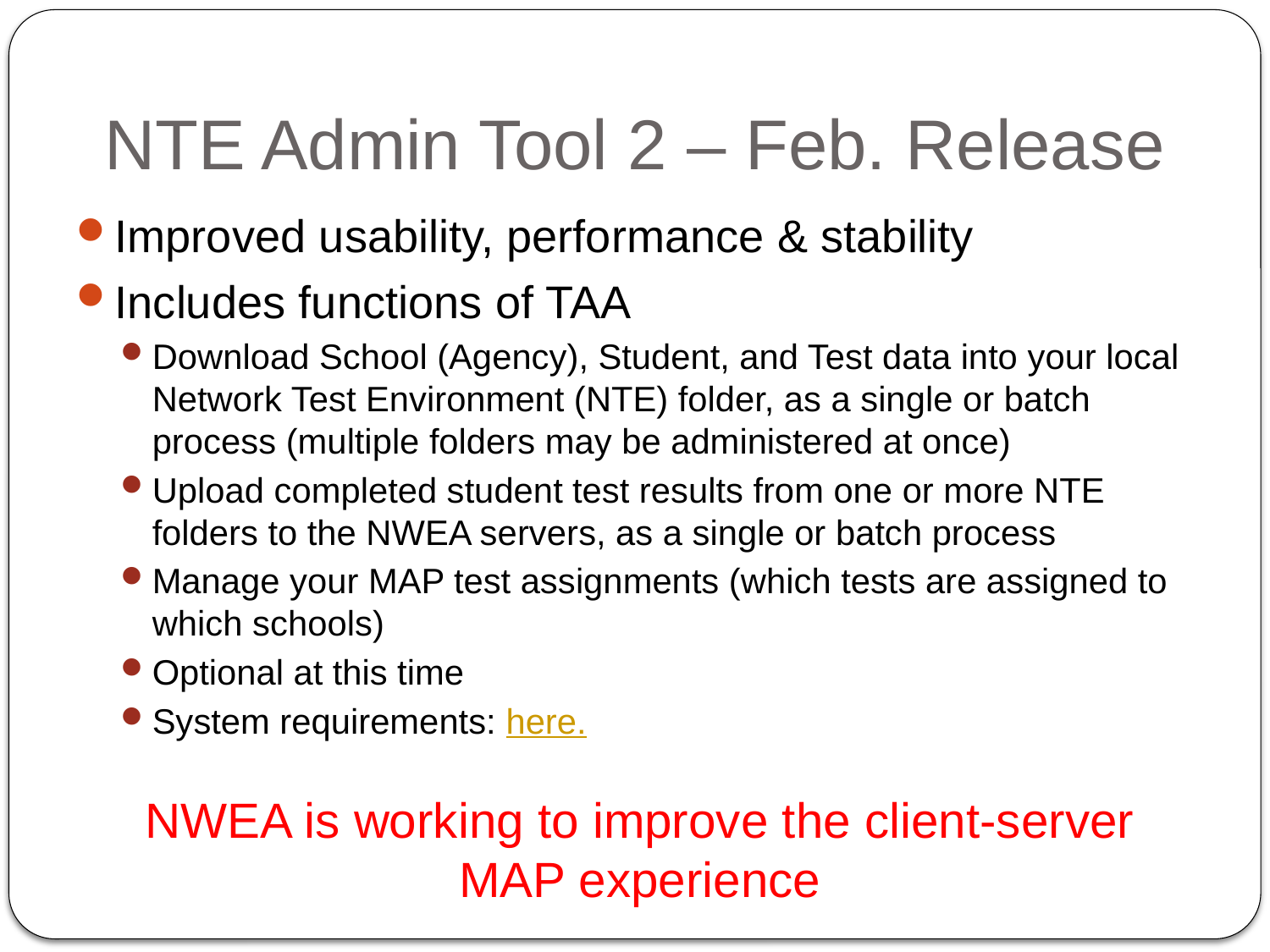

# NTE Admin Tool 2 – Feb. Release
Improved usability, performance & stability
Includes functions of TAA
Download School (Agency), Student, and Test data into your local Network Test Environment (NTE) folder, as a single or batch process (multiple folders may be administered at once)
Upload completed student test results from one or more NTE folders to the NWEA servers, as a single or batch process
Manage your MAP test assignments (which tests are assigned to which schools)
Optional at this time
System requirements: here.

NWEA is working to improve the client-server MAP experience